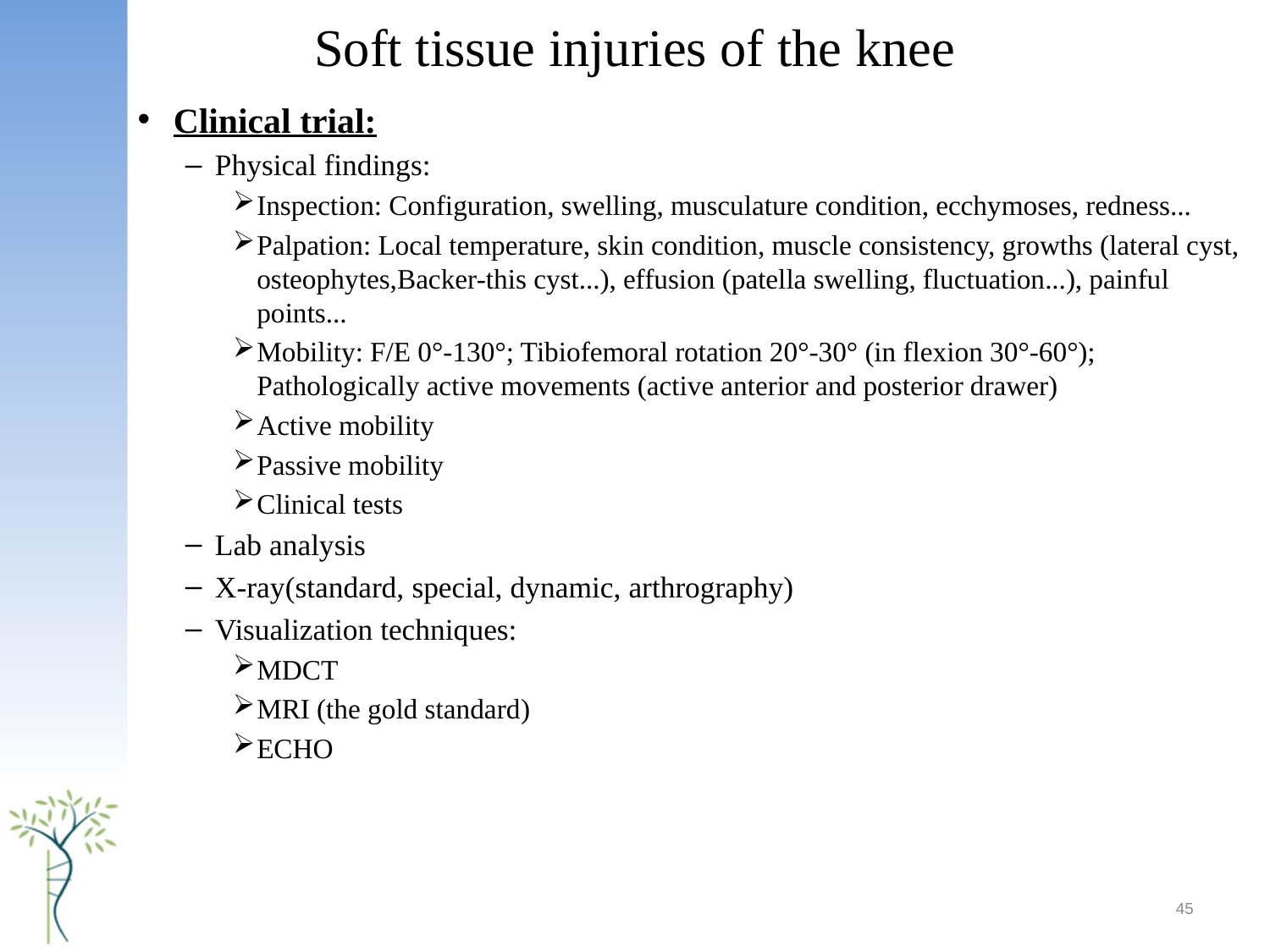

# Soft tissue injuries of the knee
Clinical trial:
Physical findings:
Inspection: Configuration, swelling, musculature condition, ecchymoses, redness...
Palpation: Local temperature, skin condition, muscle consistency, growths (lateral cyst, osteophytes,Backer-this cyst...), effusion (patella swelling, fluctuation...), painful points...
Mobility: F/E 0°-130°; Tibiofemoral rotation 20°-30° (in flexion 30°-60°); Pathologically active movements (active anterior and posterior drawer)
Active mobility
Passive mobility
Clinical tests
Lab analysis
X-ray(standard, special, dynamic, arthrography)
Visualization techniques:
MDCT
MRI (the gold standard)
ECHO

45